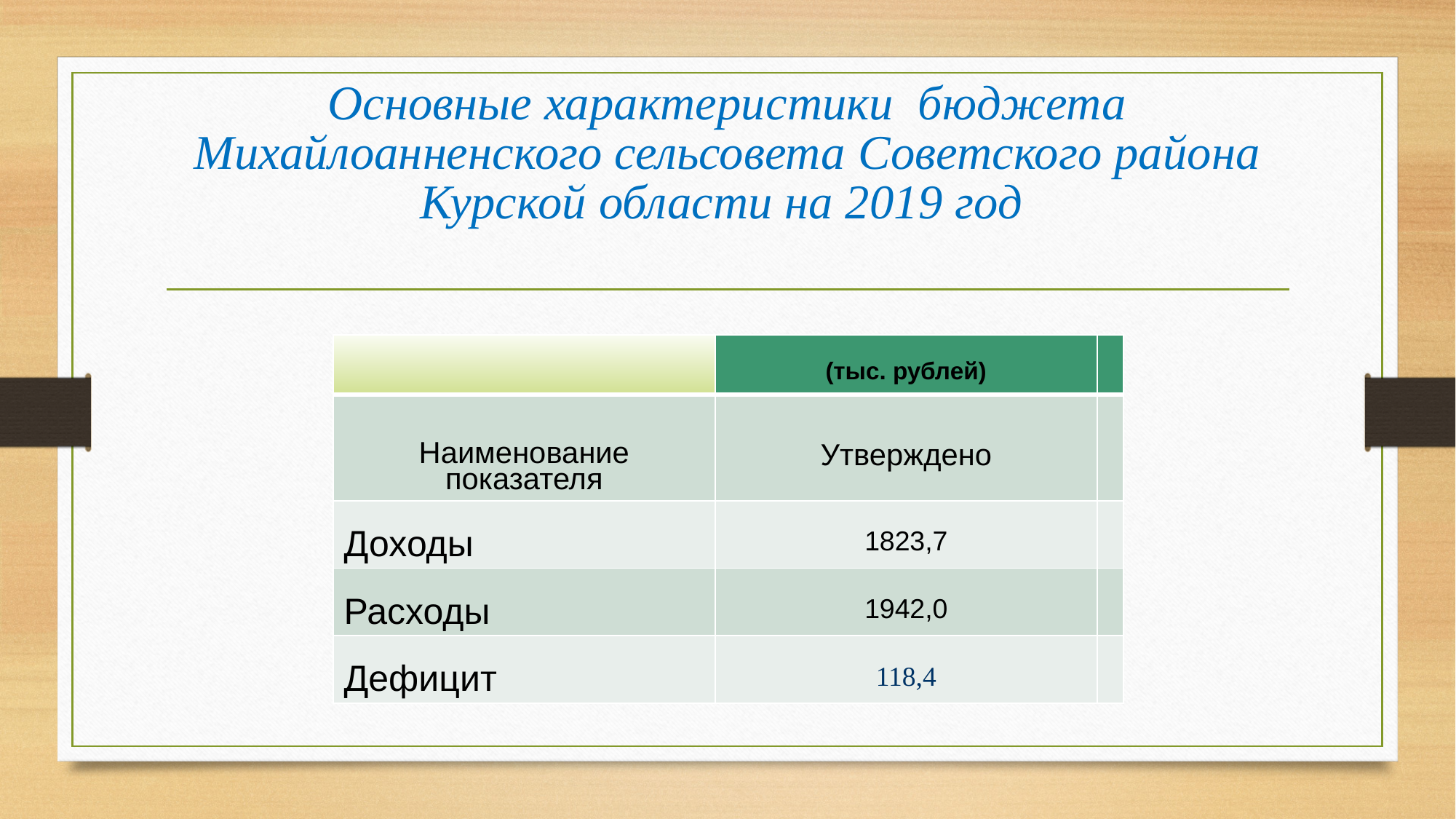

# Основные характеристики  бюджета Михайлоанненского сельсовета Советского района Курской области на 2019 год
|  | (тыс. рублей) |  |
| --- | --- | --- |
| Наименование показателя | Утверждено |  |
| Доходы | 1823,7 |  |
| Расходы | 1942,0 |  |
| Дефицит | 118,4 |  |